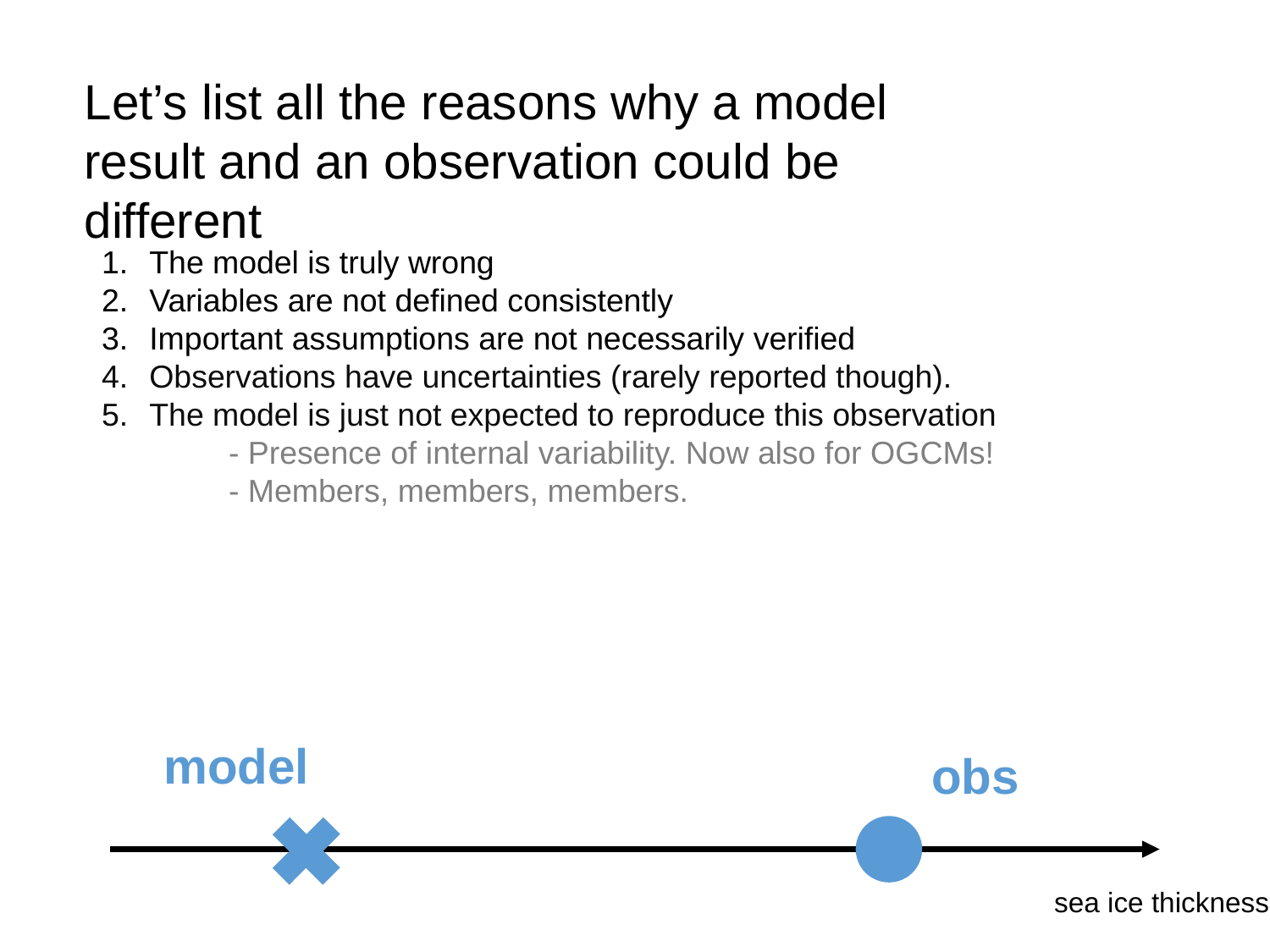

Let’s list all the reasons why a model result and an observation could be different
The model is truly wrong
Variables are not defined consistently
Important assumptions are not necessarily verified
Observations have uncertainties (rarely reported though).
The model is just not expected to reproduce this observation
	- Presence of internal variability. Now also for OGCMs!
	- Members, members, members.
model
obs

sea ice thickness